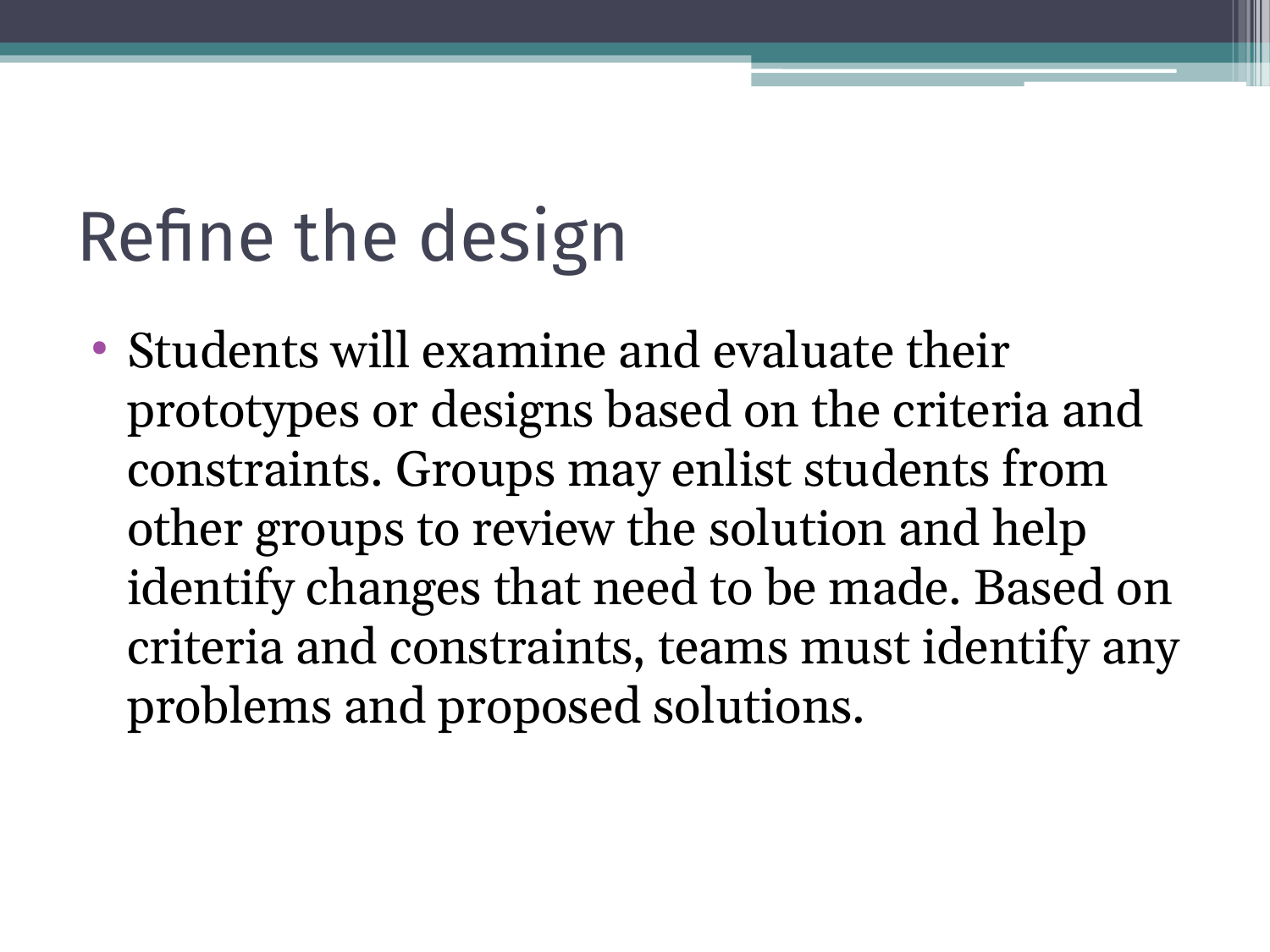

# Refine the design
Students will examine and evaluate their prototypes or designs based on the criteria and constraints. Groups may enlist students from other groups to review the solution and help identify changes that need to be made. Based on criteria and constraints, teams must identify any problems and proposed solutions.